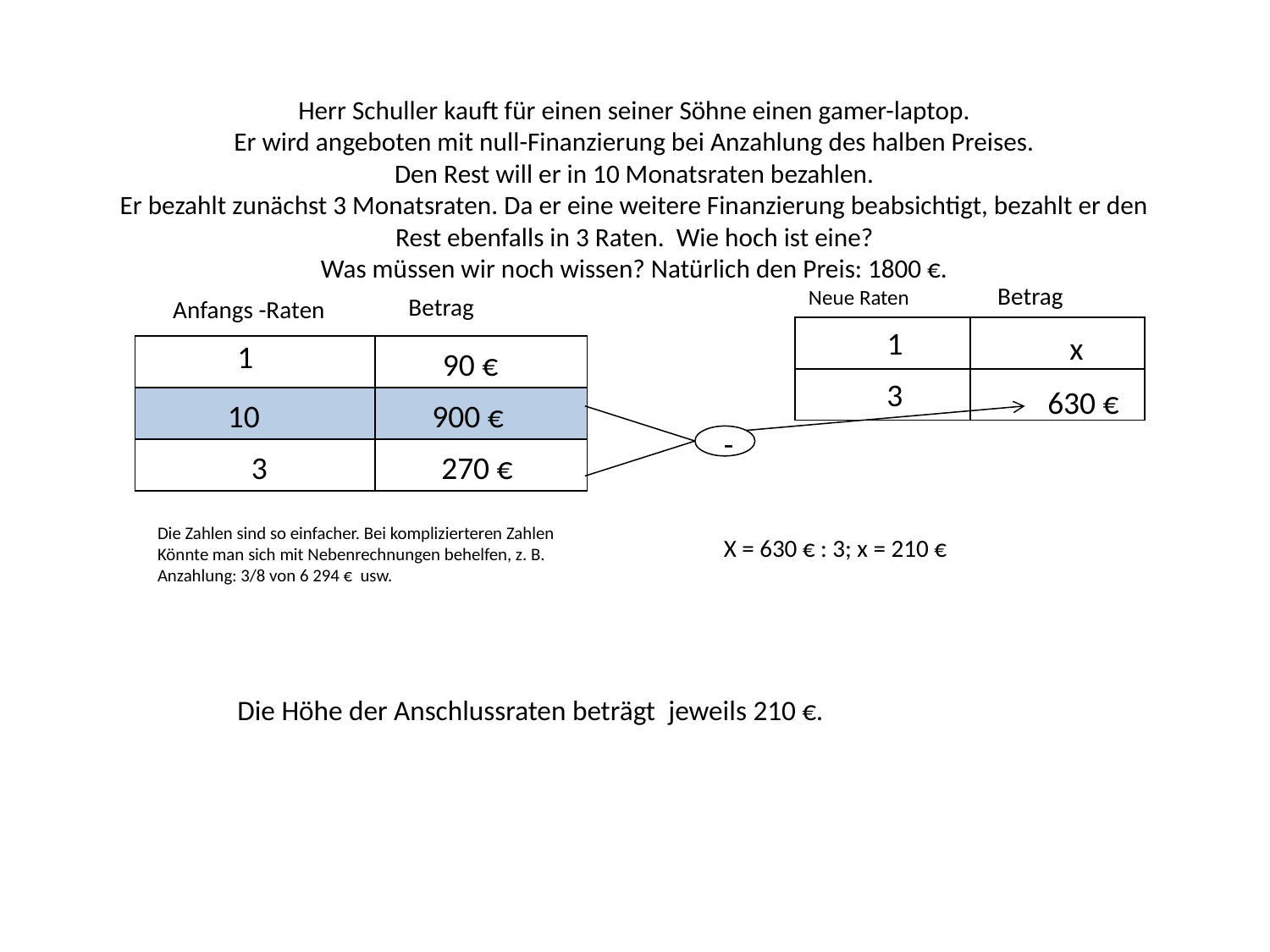

# Herr Schuller kauft für einen seiner Söhne einen gamer-laptop. Er wird angeboten mit null-Finanzierung bei Anzahlung des halben Preises. Den Rest will er in 10 Monatsraten bezahlen. Er bezahlt zunächst 3 Monatsraten. Da er eine weitere Finanzierung beabsichtigt, bezahlt er den Rest ebenfalls in 3 Raten.  Wie hoch ist eine? Was müssen wir noch wissen? Natürlich den Preis: 1800 €.
 Neue Raten
Betrag
Betrag
 Anfangs -Raten
| 1 |  |
| --- | --- |
|  |  |
1
 x
1
| 1 |  |
| --- | --- |
|  |  |
|  |  |
 90 €
3
630 €
10
900 €
-

3
270 €
Die Zahlen sind so einfacher. Bei komplizierteren Zahlen
Könnte man sich mit Nebenrechnungen behelfen, z. B.
Anzahlung: 3/8 von 6 294 €  usw.
X = 630 € : 3; x = 210 €
Die Höhe der Anschlussraten beträgt  jeweils 210 €.